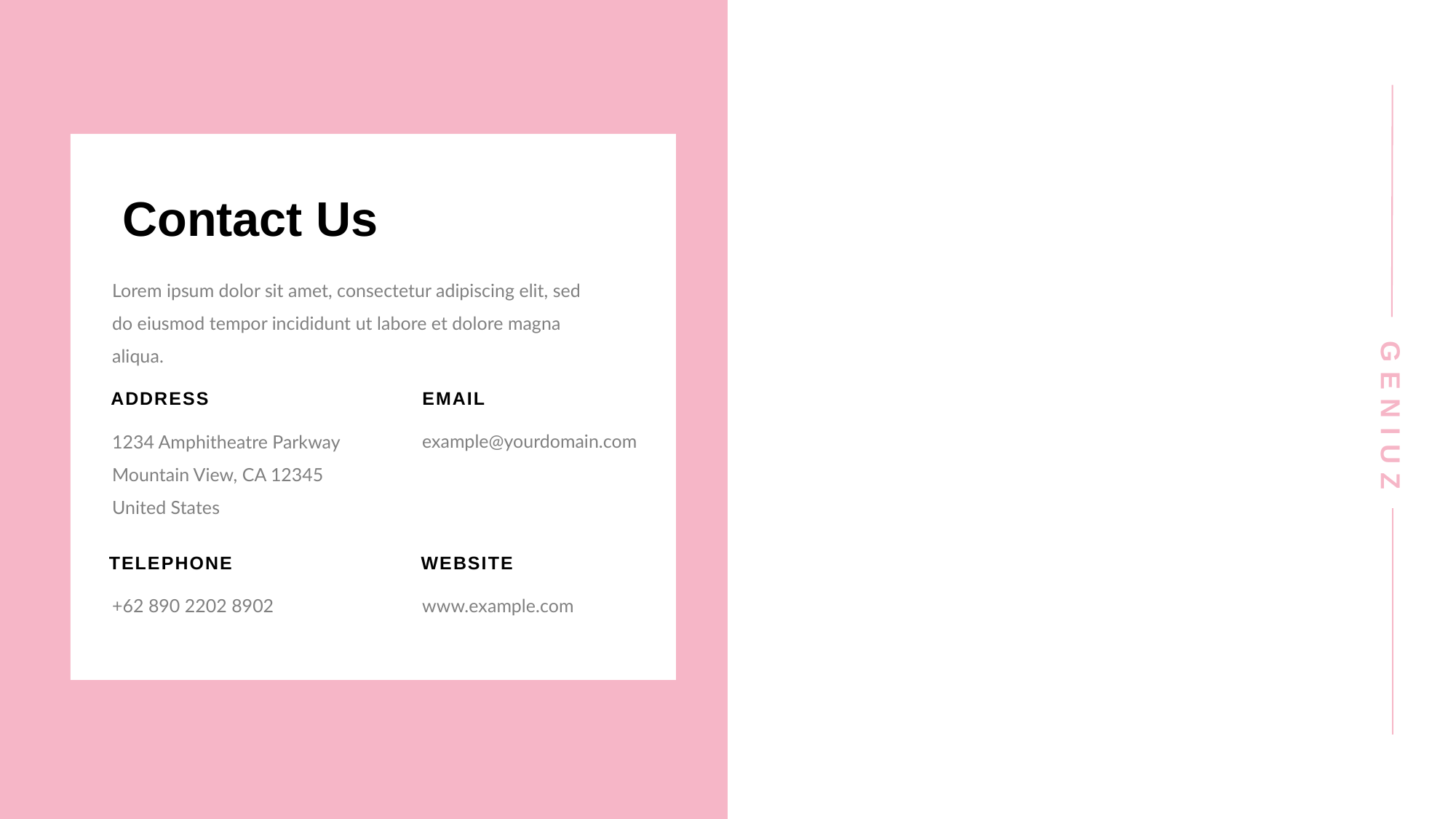

Contact Us
Lorem ipsum dolor sit amet, consectetur adipiscing elit, sed do eiusmod tempor incididunt ut labore et dolore magna aliqua.
EMAIL
ADDRESS
GENIUZ
example@yourdomain.com
1234 Amphitheatre Parkway
Mountain View, CA 12345
United States
TELEPHONE
WEBSITE
+62 890 2202 8902
www.example.com